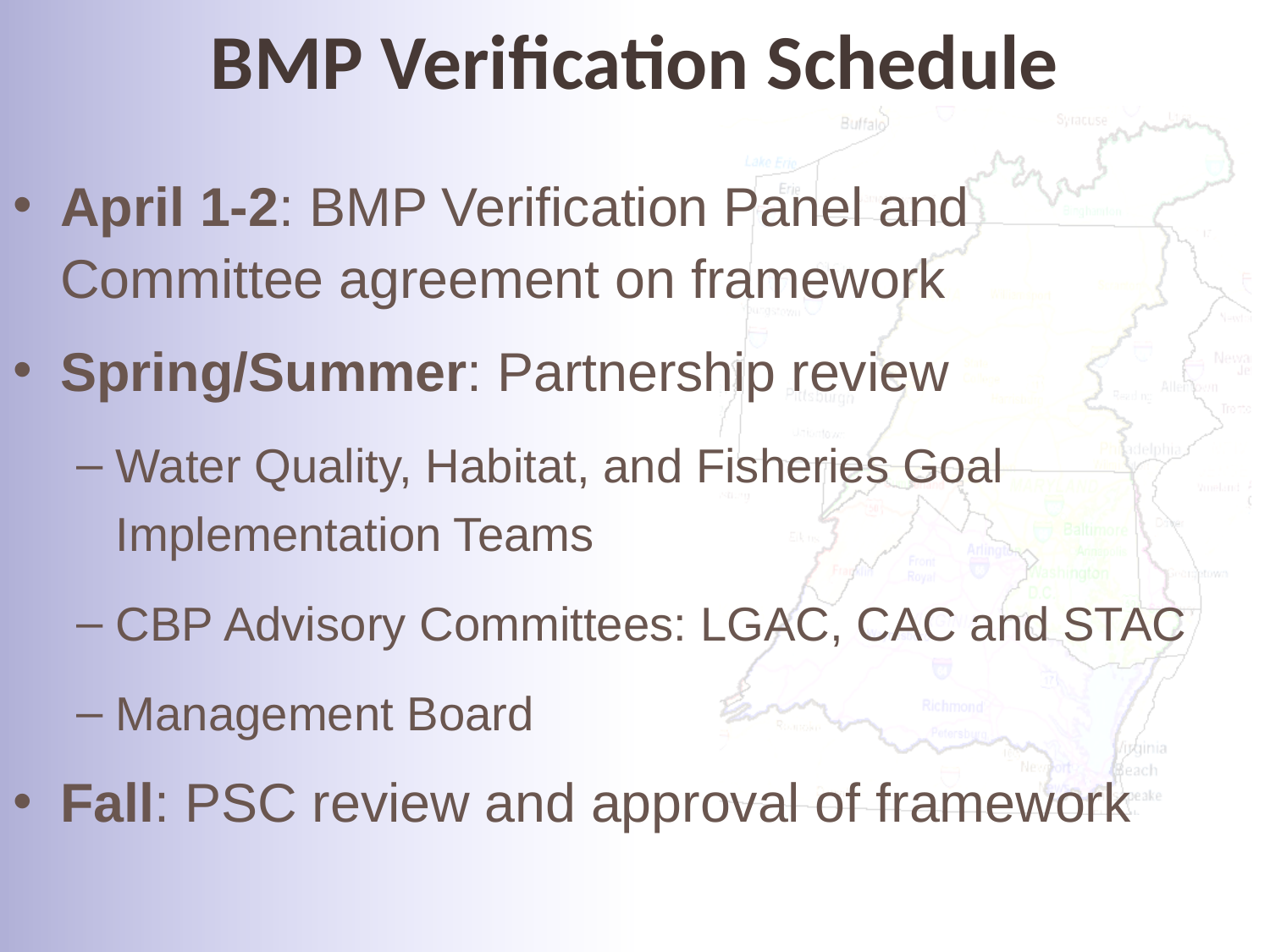

# BMP Verification Schedule
April 1-2: BMP Verification Panel and Committee agreement on framework
Spring/Summer: Partnership review
Water Quality, Habitat, and Fisheries Goal Implementation Teams
CBP Advisory Committees: LGAC, CAC and STAC
Management Board
Fall: PSC review and approval of framework